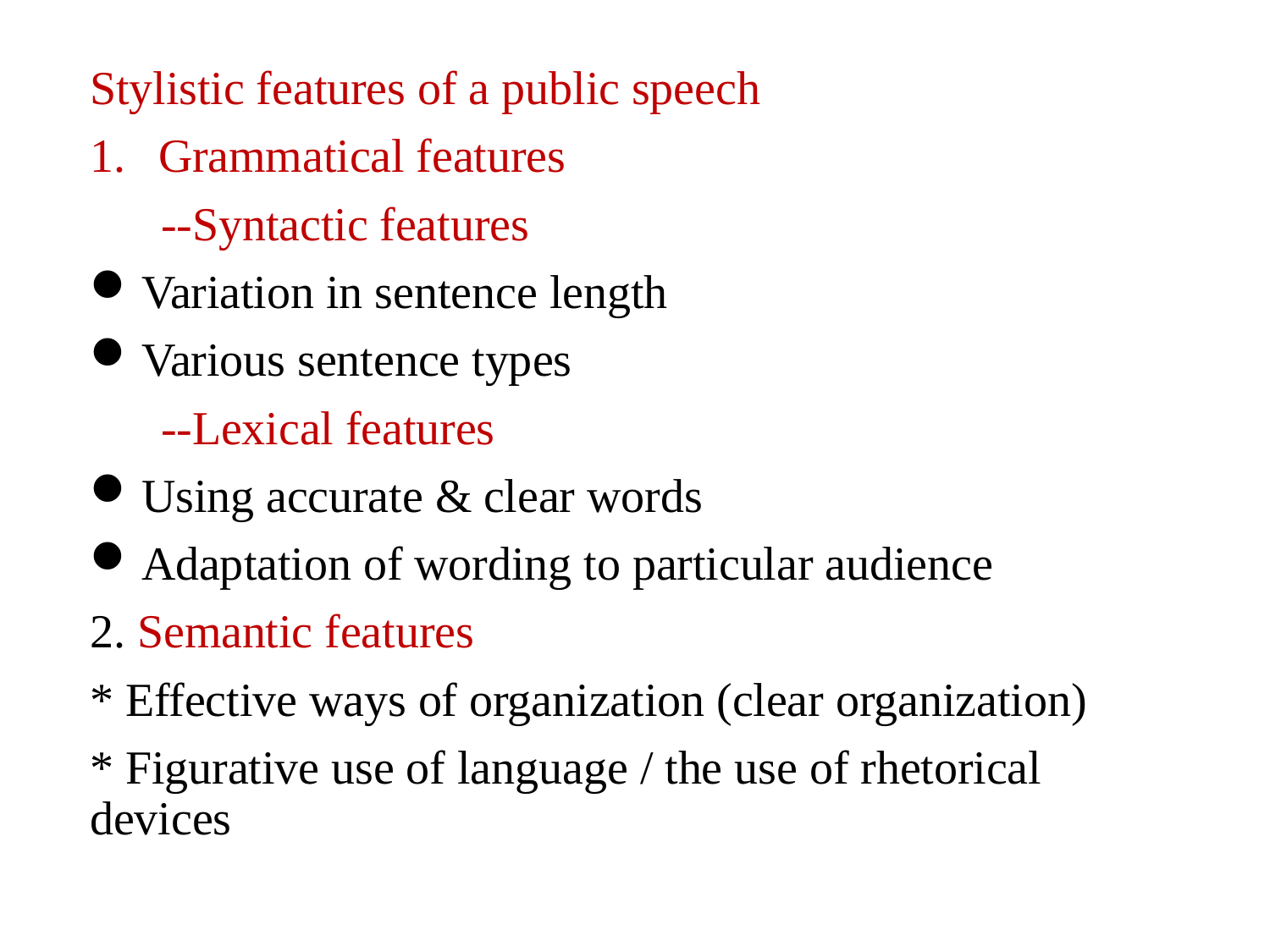

Stylistic features of a public speech
Grammatical features
      --Syntactic features
Variation in sentence length
Various sentence types
      --Lexical features
Using accurate & clear words
Adaptation of wording to particular audience
2. Semantic features
* Effective ways of organization (clear organization)
* Figurative use of language / the use of rhetorical devices